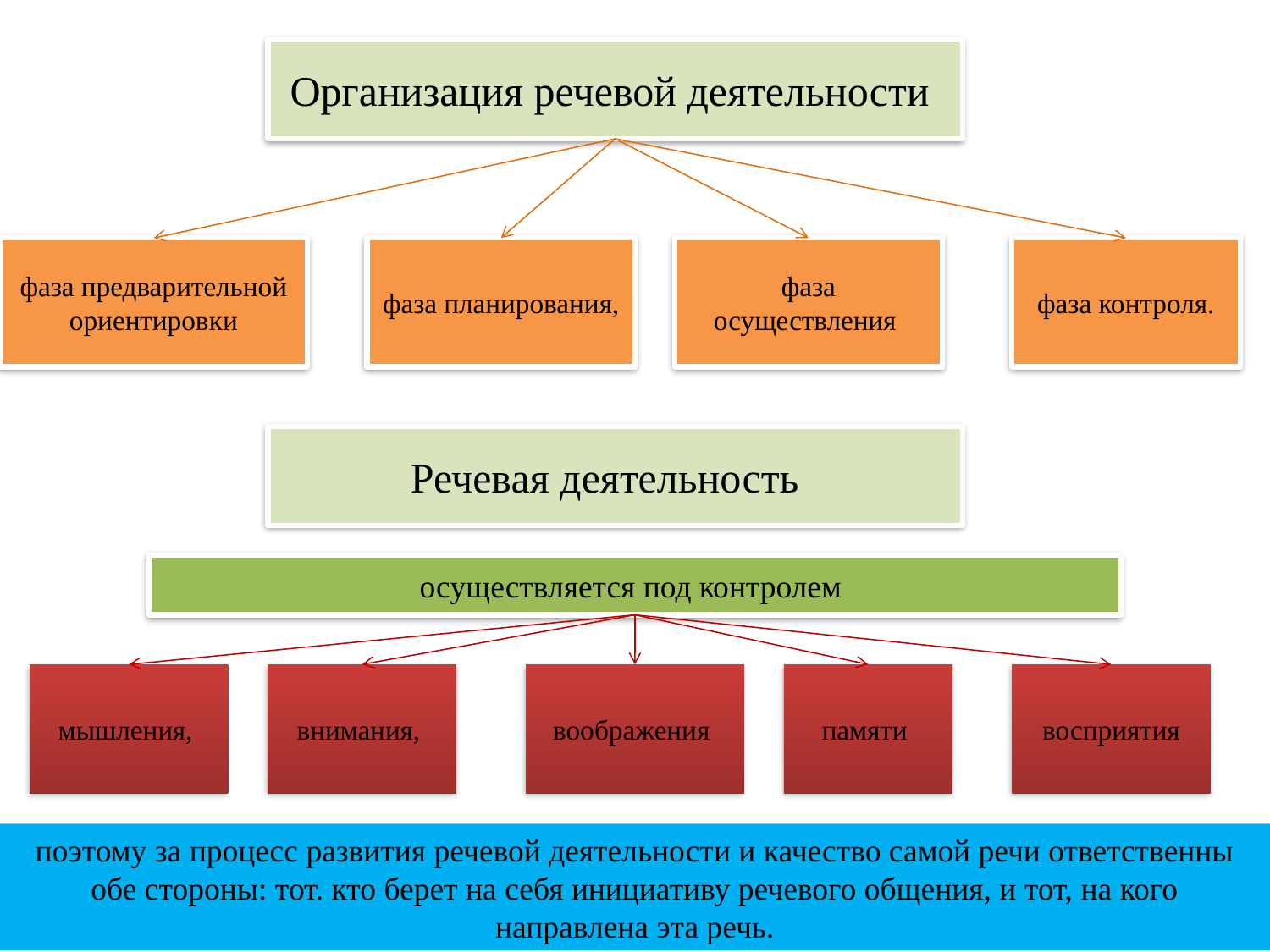

Организация речевой деятельности
фаза предварительной ориентировки
фаза планирования,
фаза осуществления
фаза контроля.
Речевая деятельность
осуществляется под контролем
мышления,
внимания,
воображения
памяти
восприятия
поэтому за процесс развития речевой деятельности и качество самой речи ответственны обе стороны: тот. кто берет на себя инициативу речевого общения, и тот, на кого направлена эта речь.